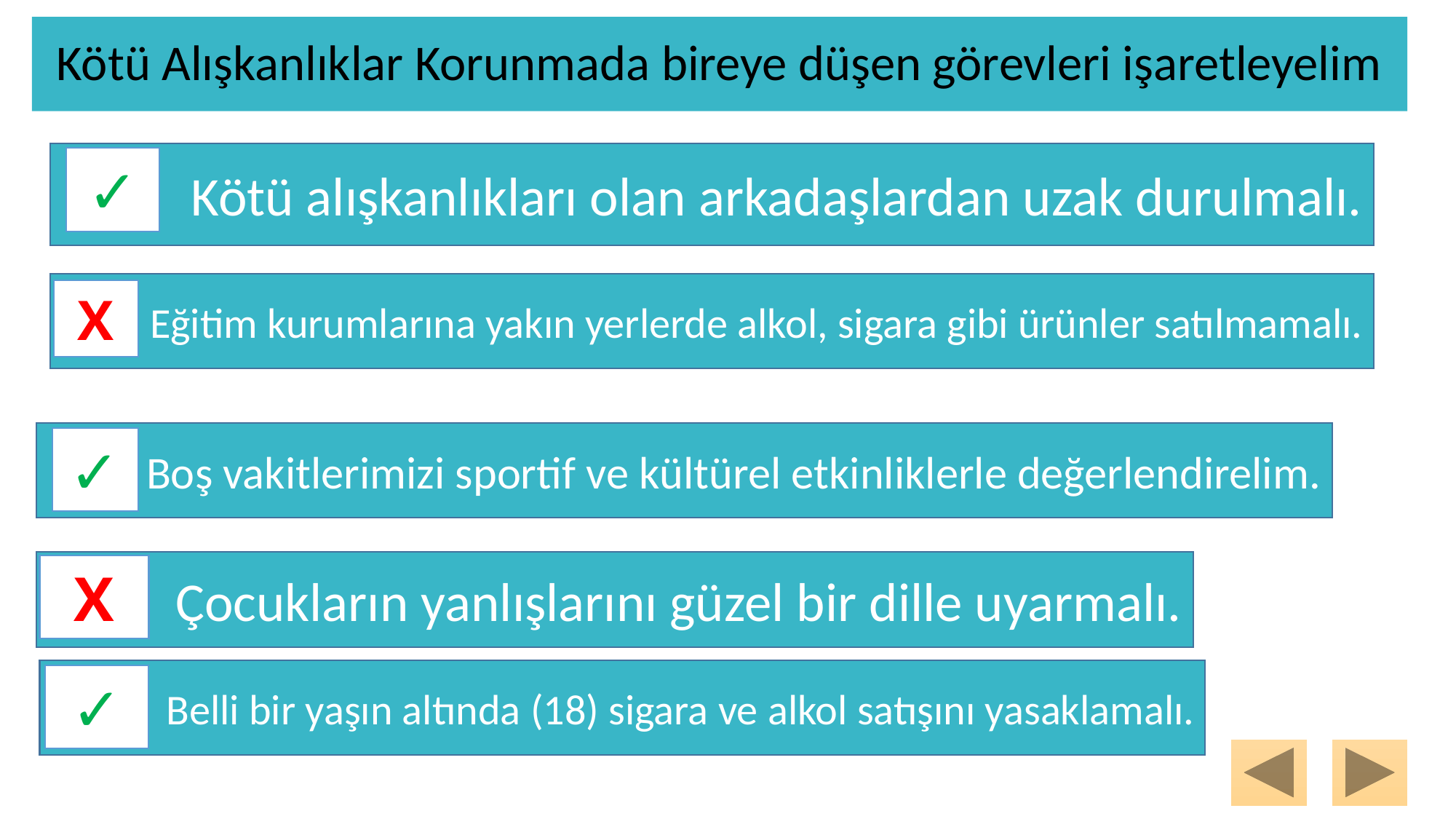

# Kötü Alışkanlıklar Korunmada bireye düşen görevleri işaretleyelim
Kötü alışkanlıkları olan arkadaşlardan uzak durulmalı.
✓
Eğitim kurumlarına yakın yerlerde alkol, sigara gibi ürünler satılmamalı.
X
Boş vakitlerimizi sportif ve kültürel etkinliklerle değerlendirelim.
✓
Çocukların yanlışlarını güzel bir dille uyarmalı.
X
Belli bir yaşın altında (18) sigara ve alkol satışını yasaklamalı.
✓